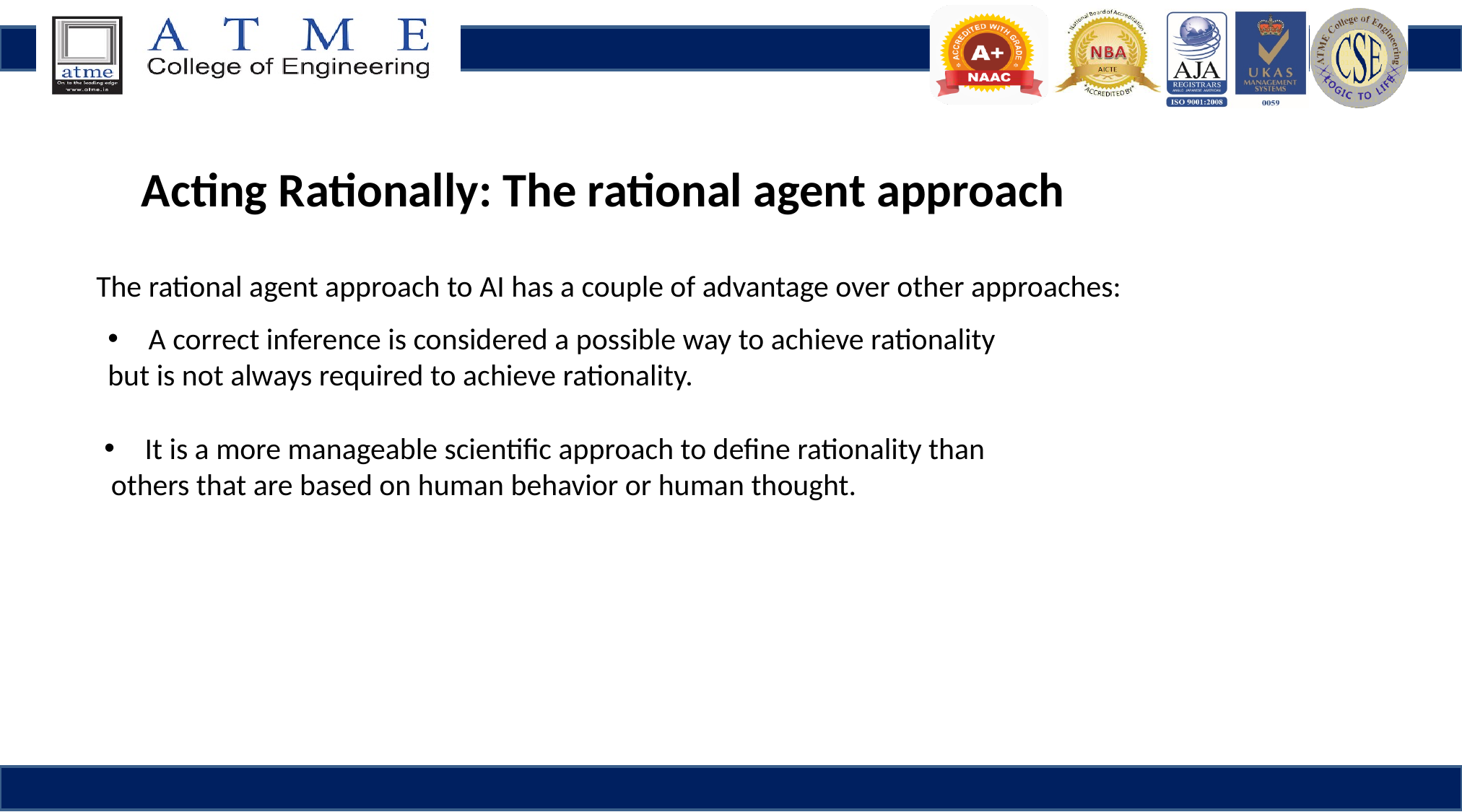

Acting Rationally: The rational agent approach
The rational agent approach to AI has a couple of advantage over other approaches:

A correct inference is considered a possible way to achieve rationality
but is not always required to achieve rationality.

It is a more manageable scientific approach to define rationality than
 others that are based on human behavior or human thought.